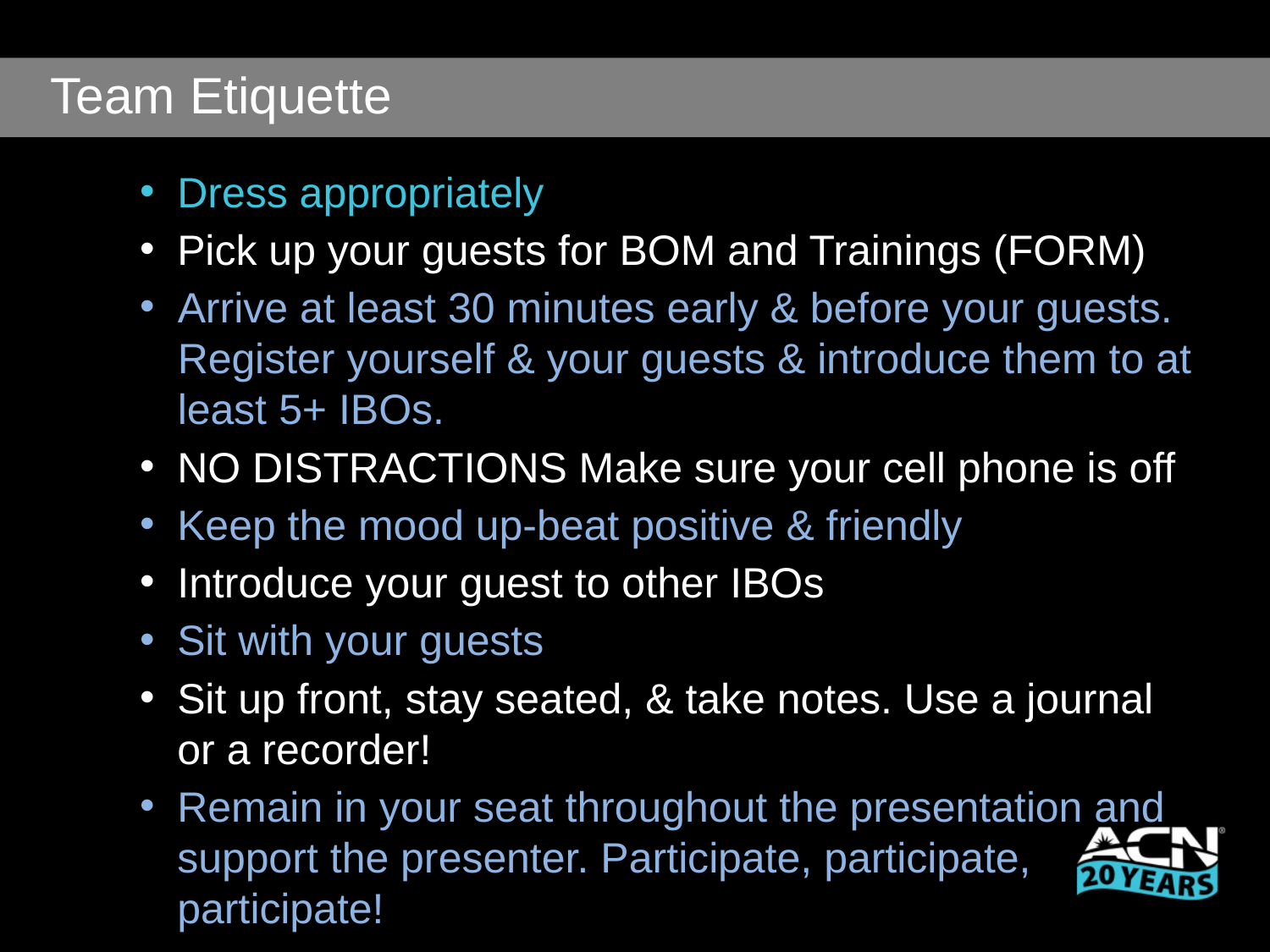

Team Etiquette

Dress appropriately
Pick up your guests for BOM and Trainings (FORM)
Arrive at least 30 minutes early & before your guests. Register yourself & your guests & introduce them to at least 5+ IBOs.
NO DISTRACTIONS Make sure your cell phone is off
Keep the mood up-beat positive & friendly
Introduce your guest to other IBOs
Sit with your guests
Sit up front, stay seated, & take notes. Use a journal or a recorder!
Remain in your seat throughout the presentation and support the presenter. Participate, participate, participate!